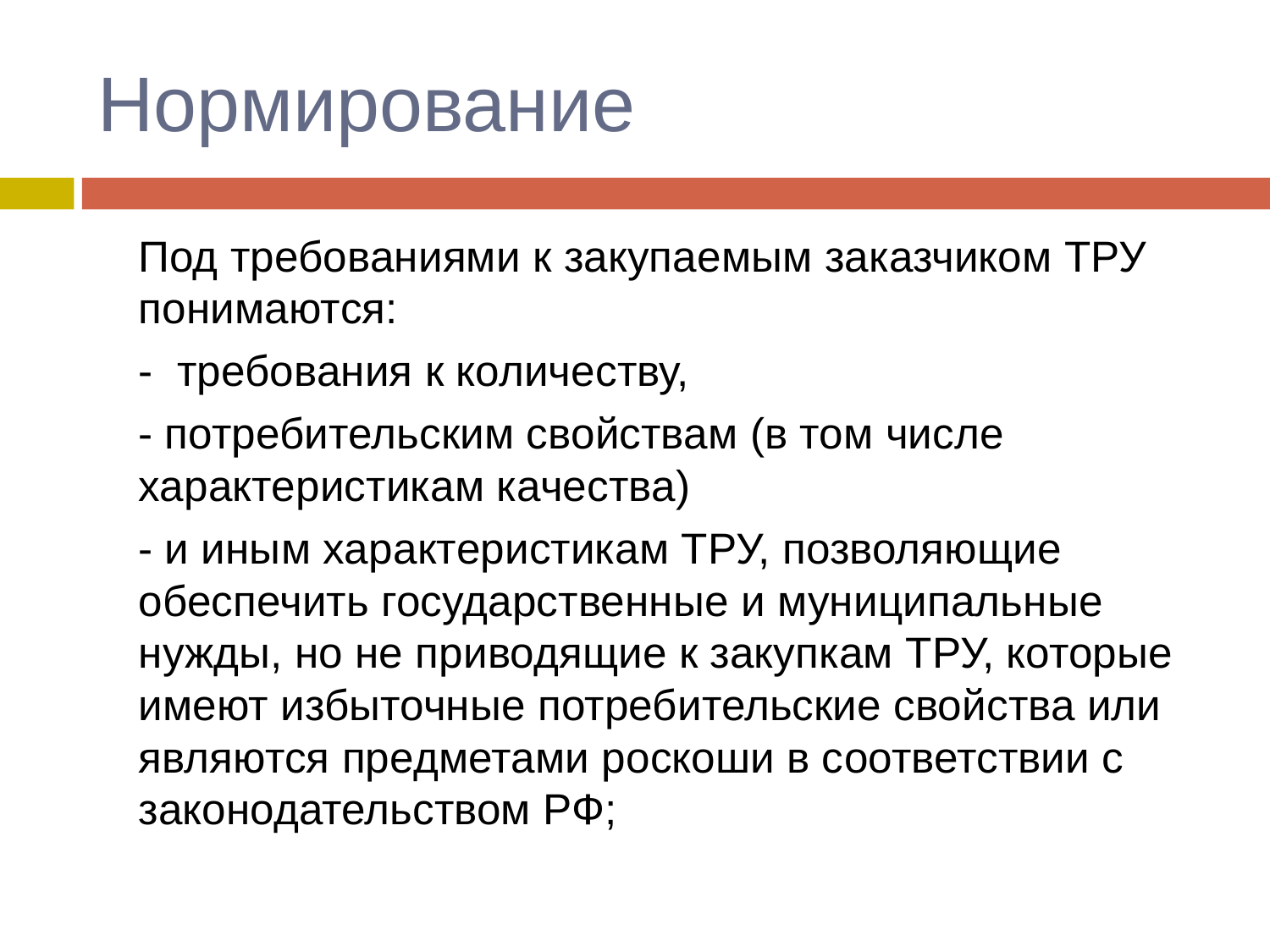

# Нормирование
	Под требованиями к закупаемым заказчиком ТРУ понимаются:
	-  требования к количеству,
	- потребительским свойствам (в том числе характеристикам качества)
	- и иным характеристикам ТРУ, позволяющие обеспечить государственные и муниципальные нужды, но не приводящие к закупкам ТРУ, которые имеют избыточные потребительские свойства или являются предметами роскоши в соответствии с законодательством РФ;